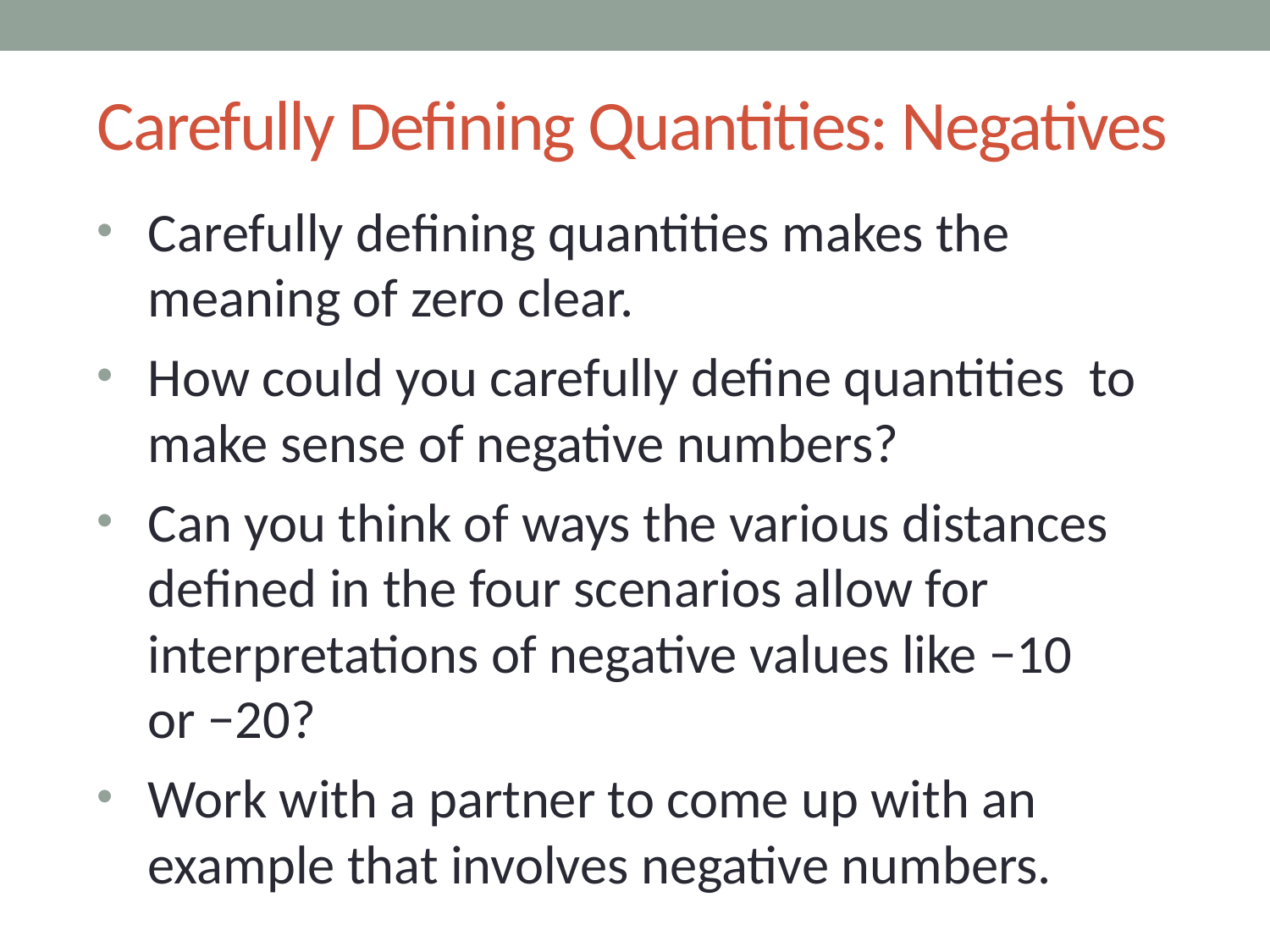

# Carefully Defining Quantities: Negatives
Carefully defining quantities makes the meaning of zero clear.
How could you carefully define quantities  to make sense of negative numbers?
Can you think of ways the various distances defined in the four scenarios allow for interpretations of negative values like −10
or −20?
Work with a partner to come up with an example that involves negative numbers.